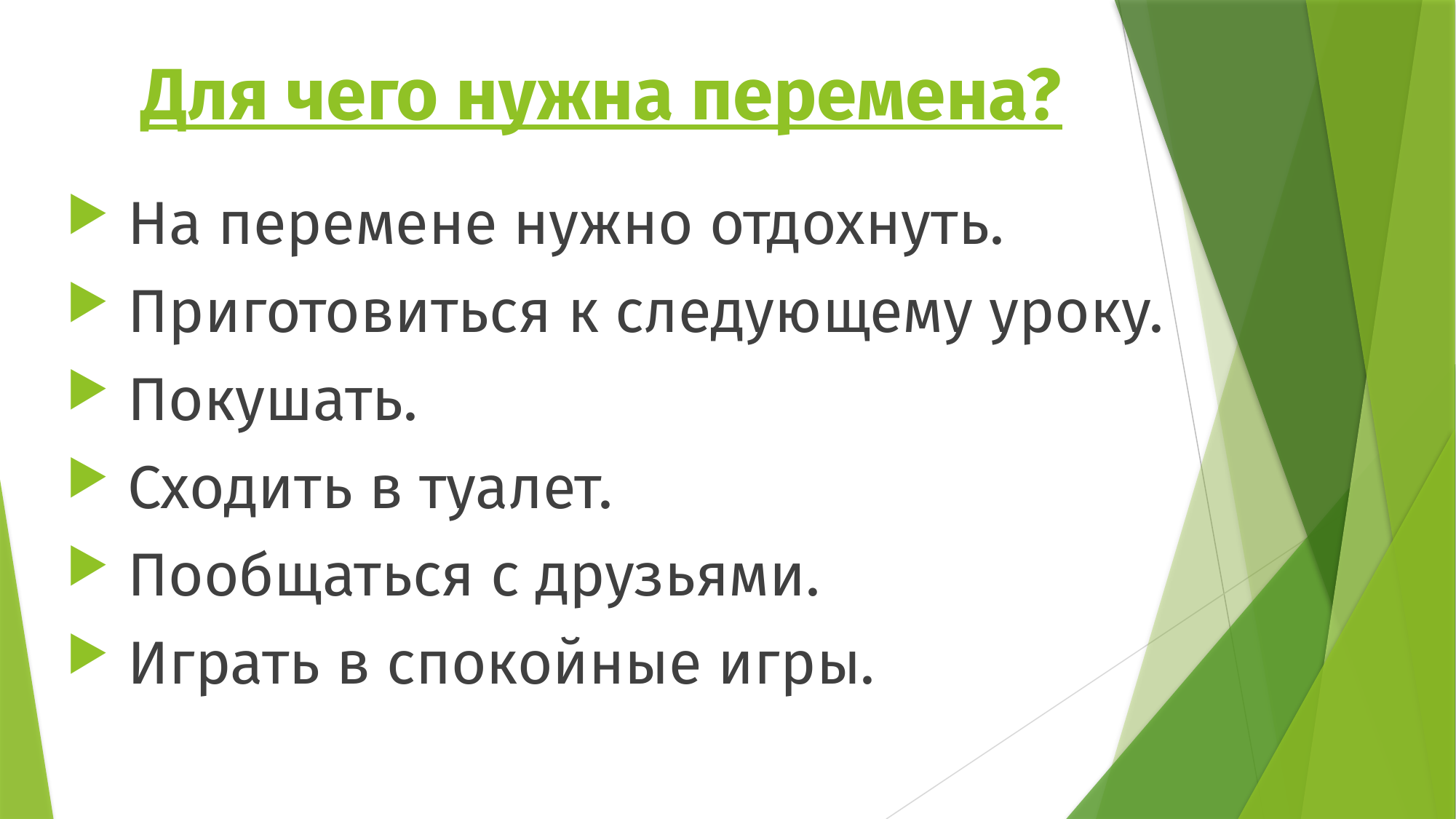

# Для чего нужна перемена?
 На перемене нужно отдохнуть.
 Приготовиться к следующему уроку.
 Покушать.
 Сходить в туалет.
 Пообщаться с друзьями.
 Играть в спокойные игры.